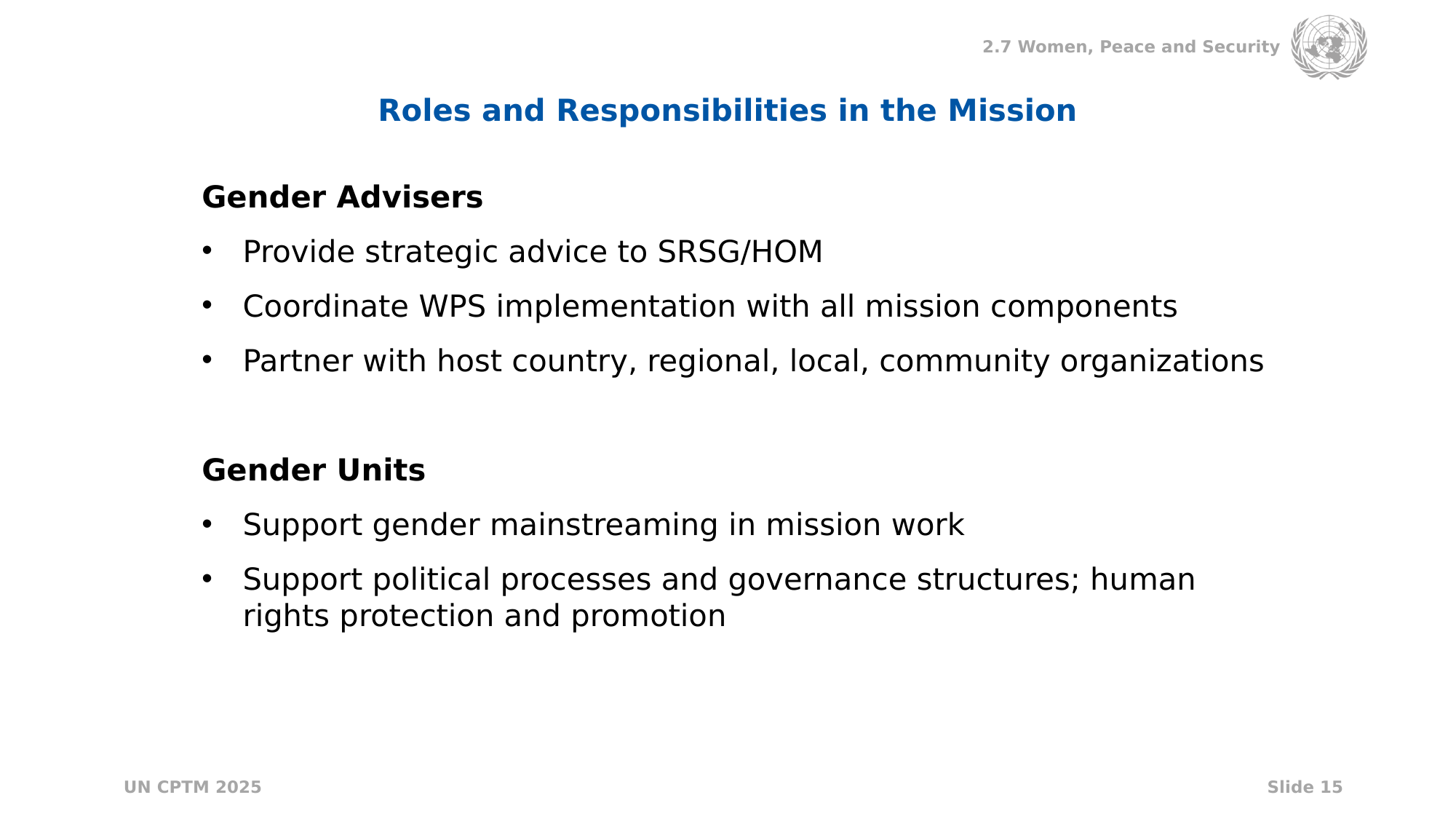

Roles and Responsibilities in the Mission
Gender Advisers
Provide strategic advice to SRSG/HOM
Coordinate WPS implementation with all mission components
Partner with host country, regional, local, community organizations

Gender Units
Support gender mainstreaming in mission work
Support political processes and governance structures; human rights protection and promotion